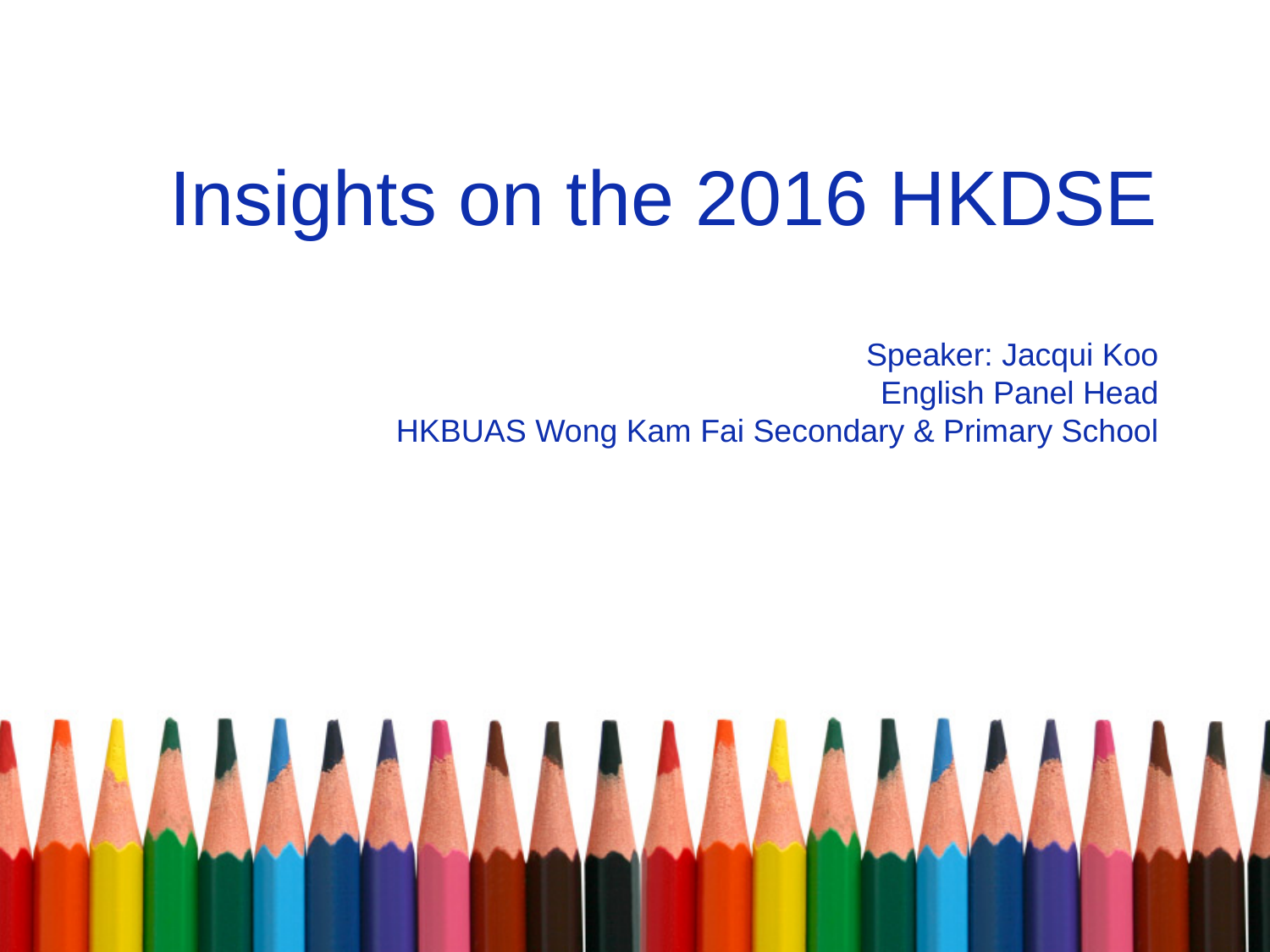

# Insights on the 2016 HKDSE Speaker: Jacqui Koo English Panel Head HKBUAS Wong Kam Fai Secondary & Primary School